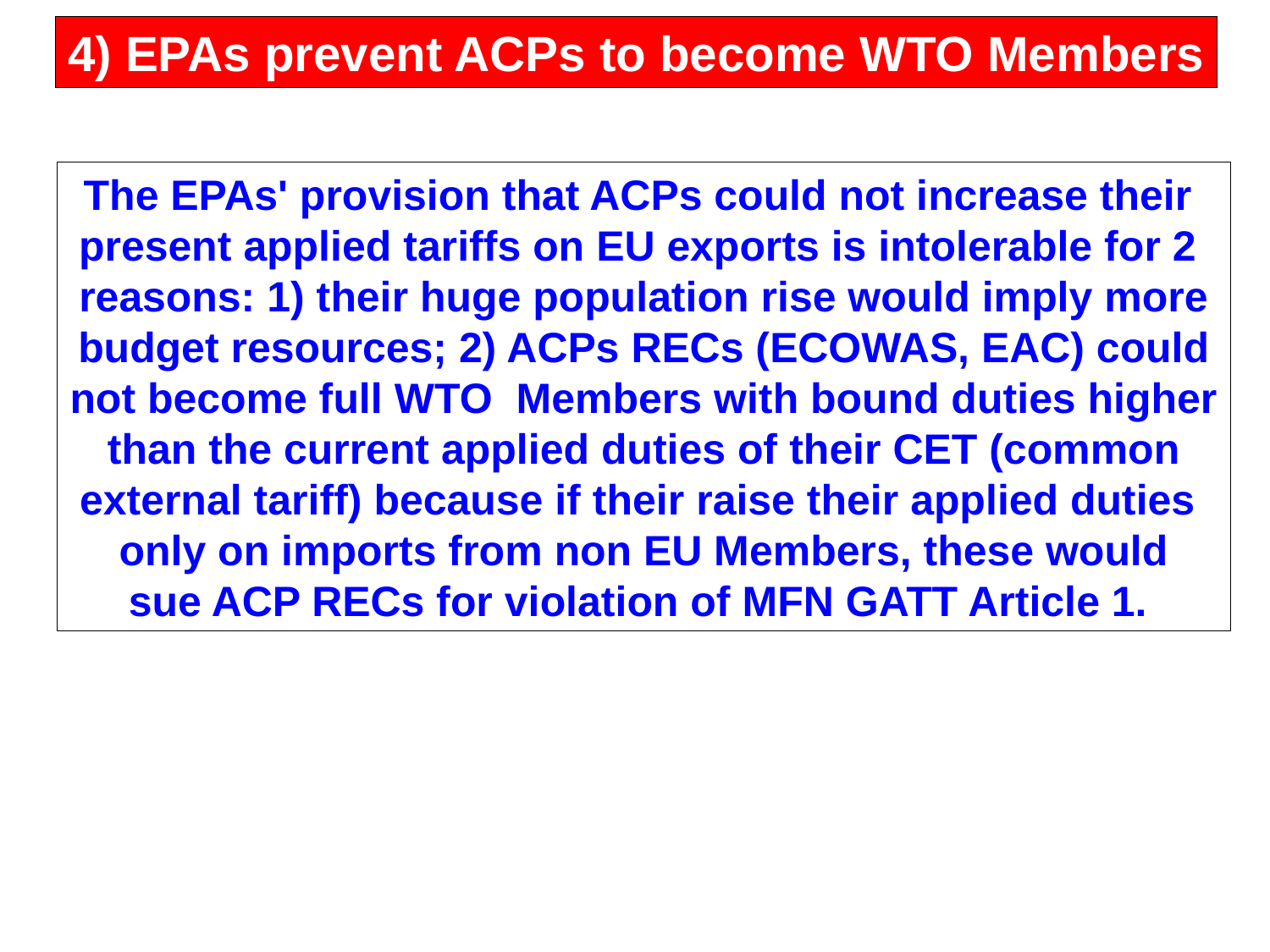

4) EPAs prevent ACPs to become WTO Members
The EPAs' provision that ACPs could not increase their
present applied tariffs on EU exports is intolerable for 2
reasons: 1) their huge population rise would imply more
budget resources; 2) ACPs RECs (ECOWAS, EAC) could
not become full WTO  Members with bound duties higher
than the current applied duties of their CET (common
external tariff) because if their raise their applied duties
only on imports from non EU Members, these would
sue ACP RECs for violation of MFN GATT Article 1.